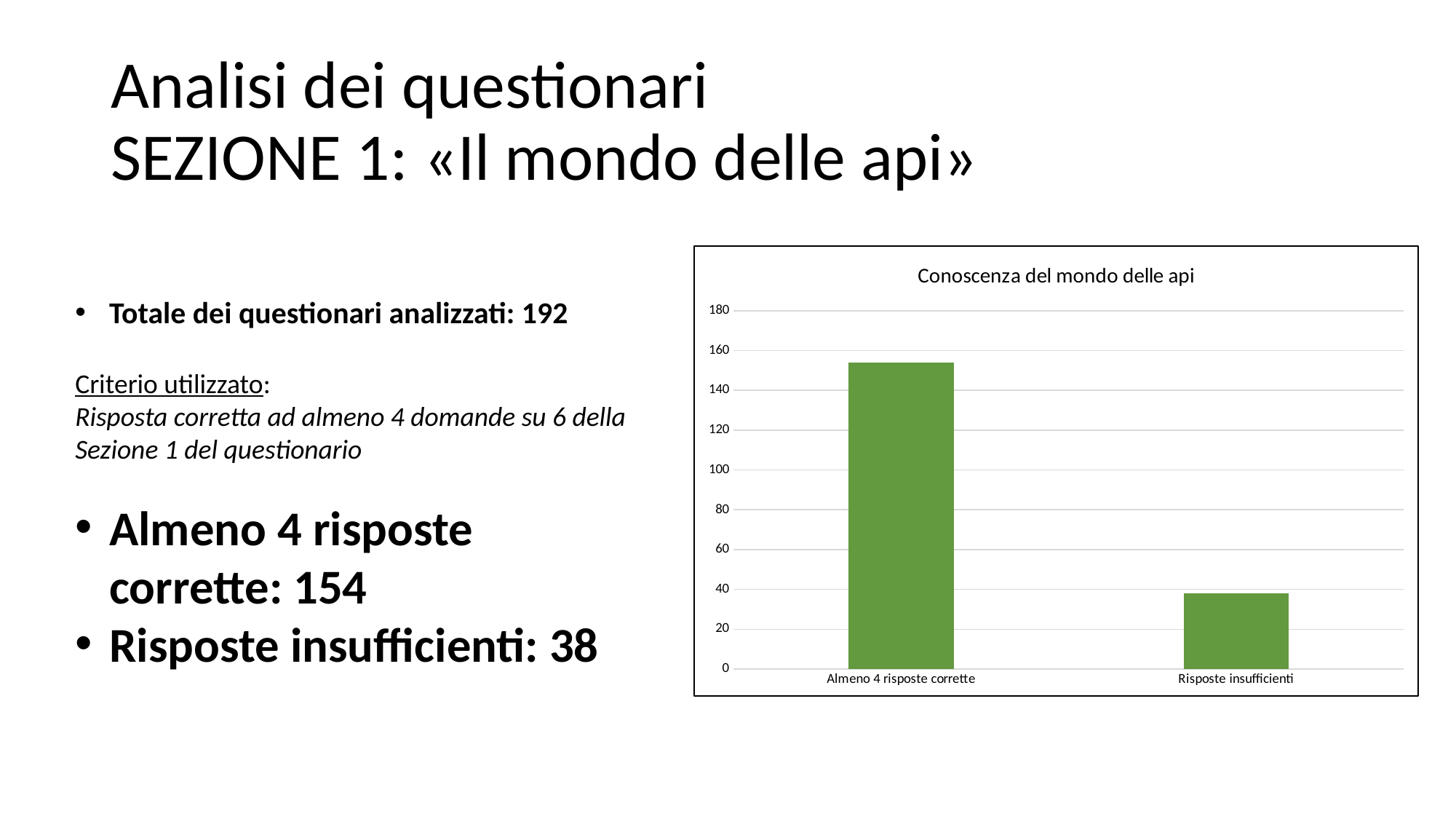

# Analisi dei questionari SEZIONE 1: «Il mondo delle api»

### Chart: Conoscenza del mondo delle api

| Category |  |
|---|---|
| Almeno 4 risposte corrette | 154.0 |
| Risposte insufficienti | 38.0 |
Totale dei questionari analizzati: 192

Criterio utilizzato:
Risposta corretta ad almeno 4 domande su 6 della Sezione 1 del questionario

Almeno 4 risposte corrette: 154
Risposte insufficienti: 38